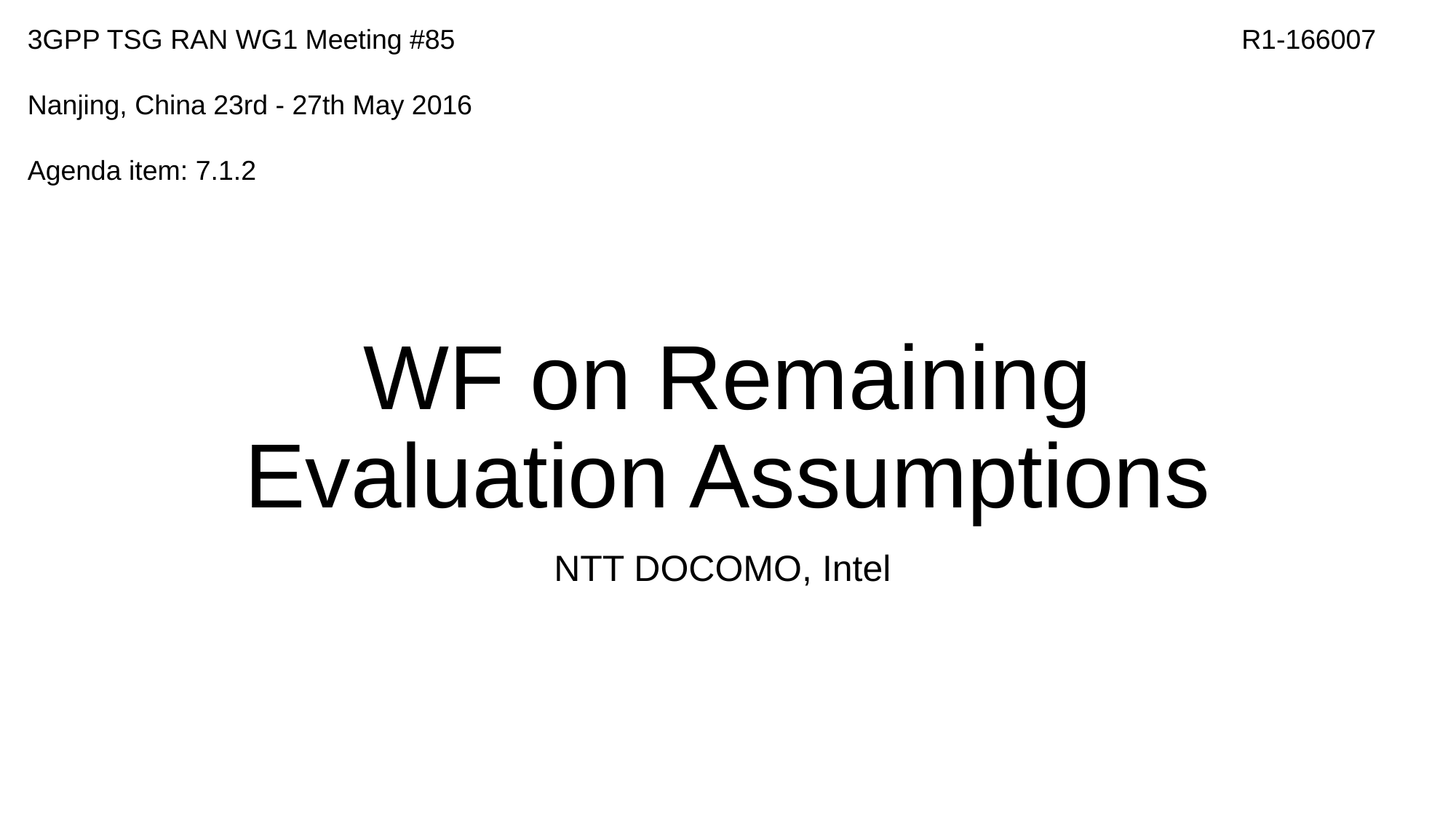

3GPP TSG RAN WG1 Meeting #85

Nanjing, China 23rd - 27th May 2016

Agenda item: 7.1.2
R1-166007
# WF on Remaining Evaluation Assumptions
NTT DOCOMO, Intel